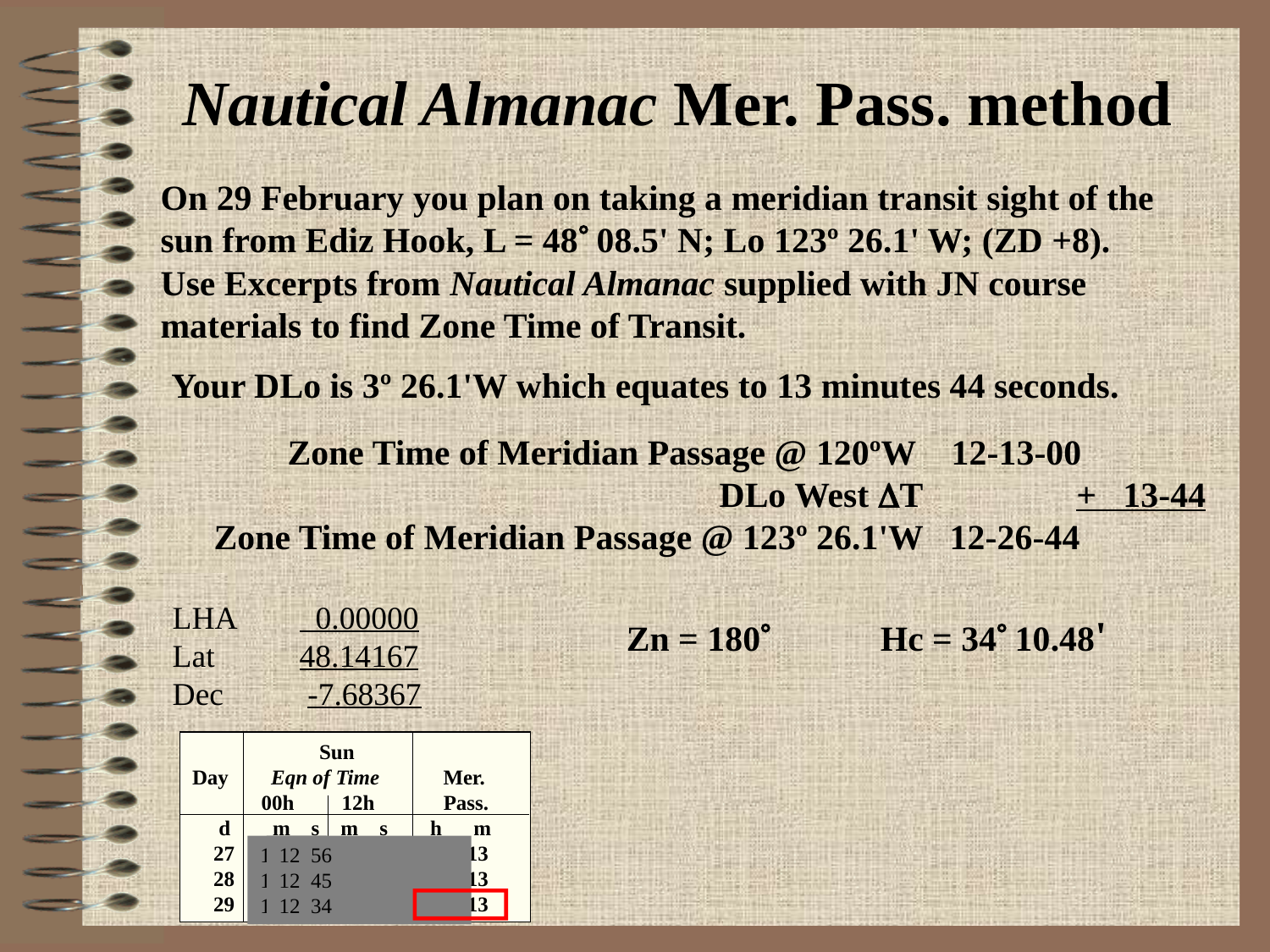

Nautical Almanac Mer. Pass. method
On 29 February you plan on taking a meridian transit sight of the sun from Ediz Hook, L = 48° 08.5' N; Lo 123º 26.1' W; (ZD +8).
Use Excerpts from Nautical Almanac supplied with JN course materials to find Zone Time of Transit.

	Zone Time of Meridian Passage @ 120ºW    12-13-00
			                    DLo West ΔT	   +   13-44
      Zone Time of Meridian Passage @ 123º 26.1'W   12-26-44

Your DLo is 3º 26.1'W which equates to 13 minutes 44 seconds.
LHA 	  0.00000
Lat    	48.14167
Dec 	 -7.68367
Zn = 180°   	Hc = 34° 10.48'
                        Sun
Day        Eqn of Time            Mer.
             00h         12h             Pass.
     d        m    s    m    s        h      m
    27     02   13   01   58      12    13
    28     01   43   01   28      12    13
    29     01   13   00   58      12    13
13  01
12  51
12  40
12  56
12  45
12  34